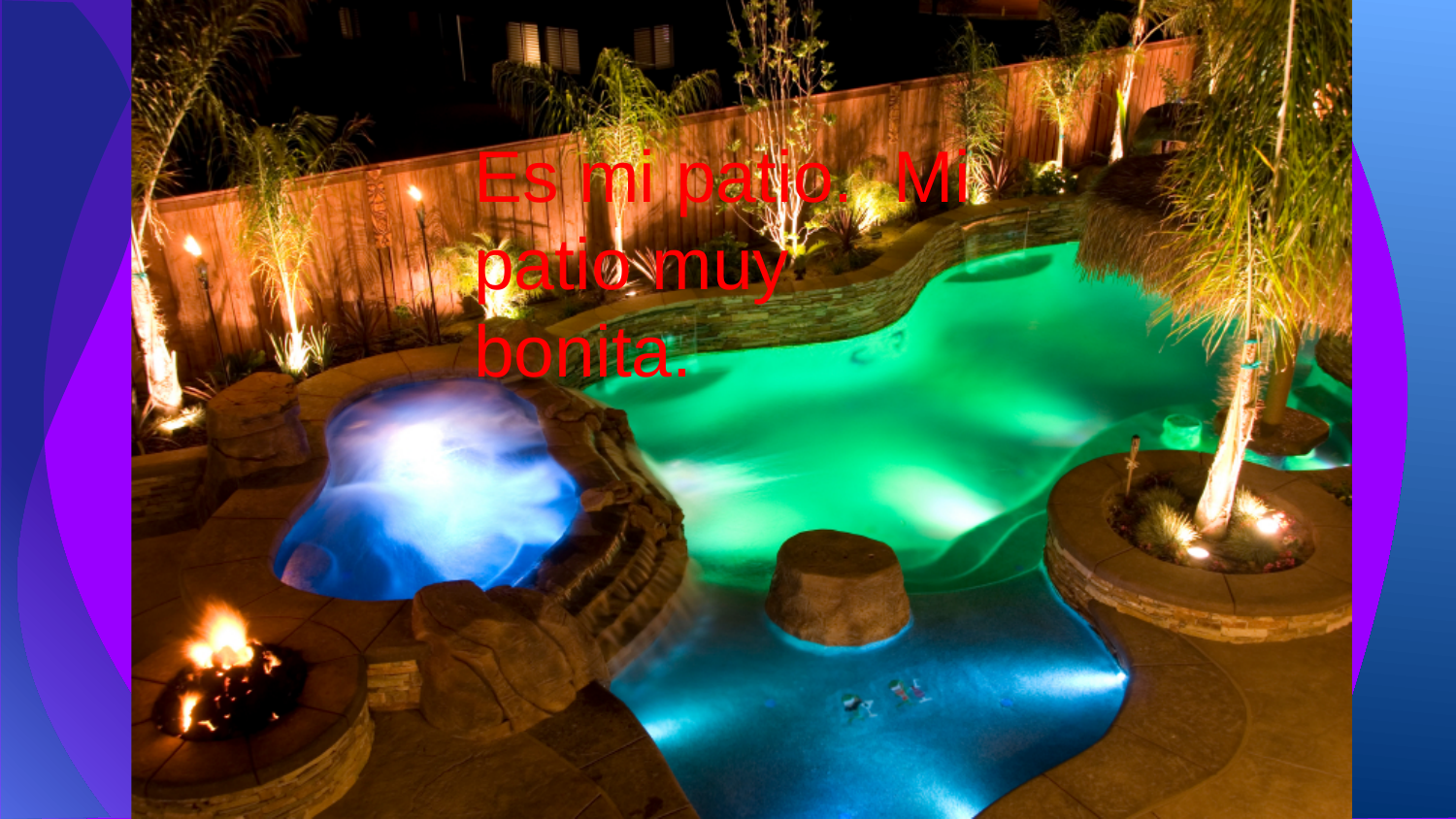

#
Es mi patio. Mi patio es muy bonita.
Es mi patio.  Mi patio muy bonita.